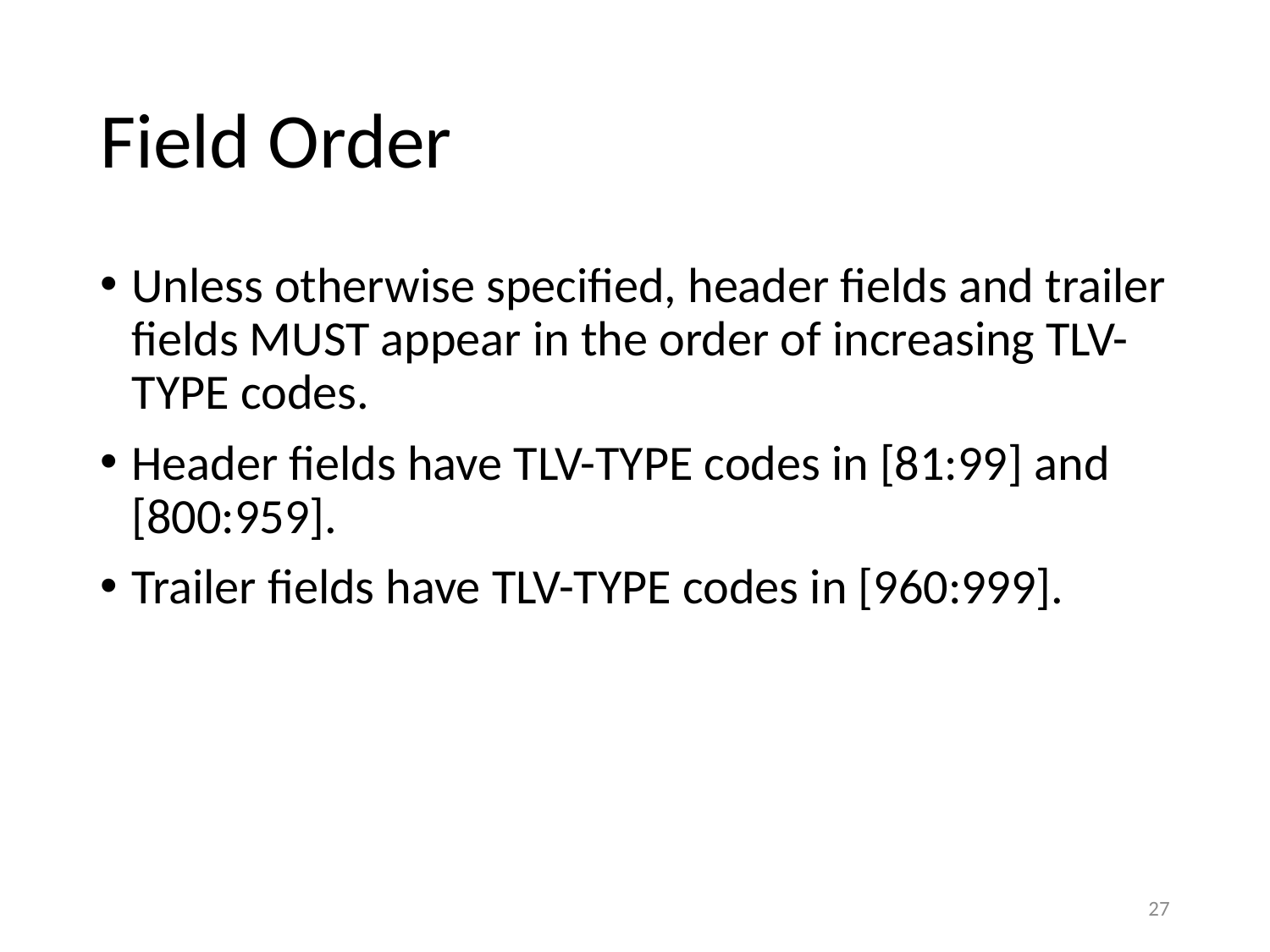

# Field Order
Unless otherwise specified, header fields and trailer fields MUST appear in the order of increasing TLV-TYPE codes.
Header fields have TLV-TYPE codes in [81:99] and [800:959].
Trailer fields have TLV-TYPE codes in [960:999].
27